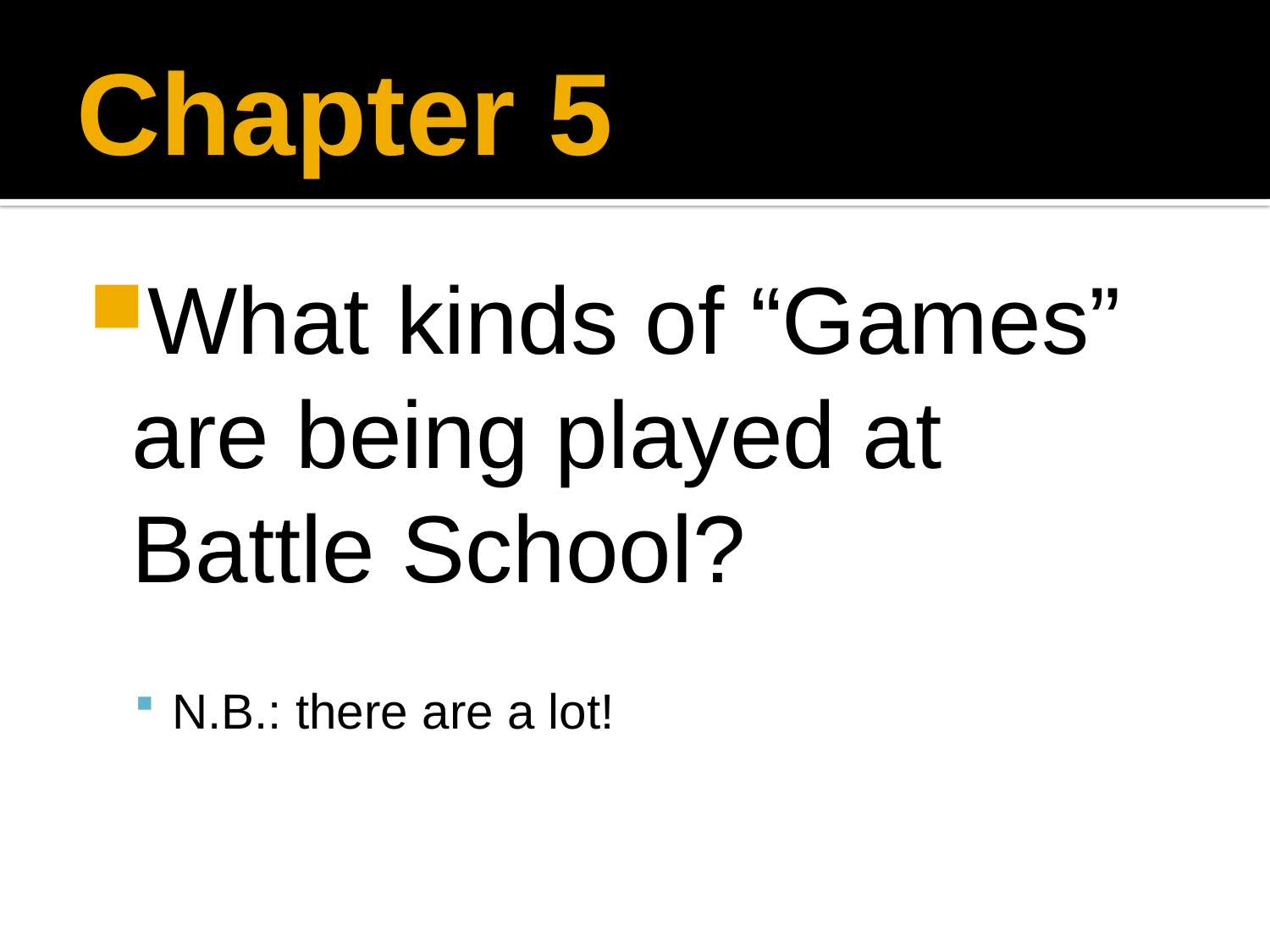

# Chapter 5
What kinds of “Games” are being played at Battle School?

N.B.: there are a lot!